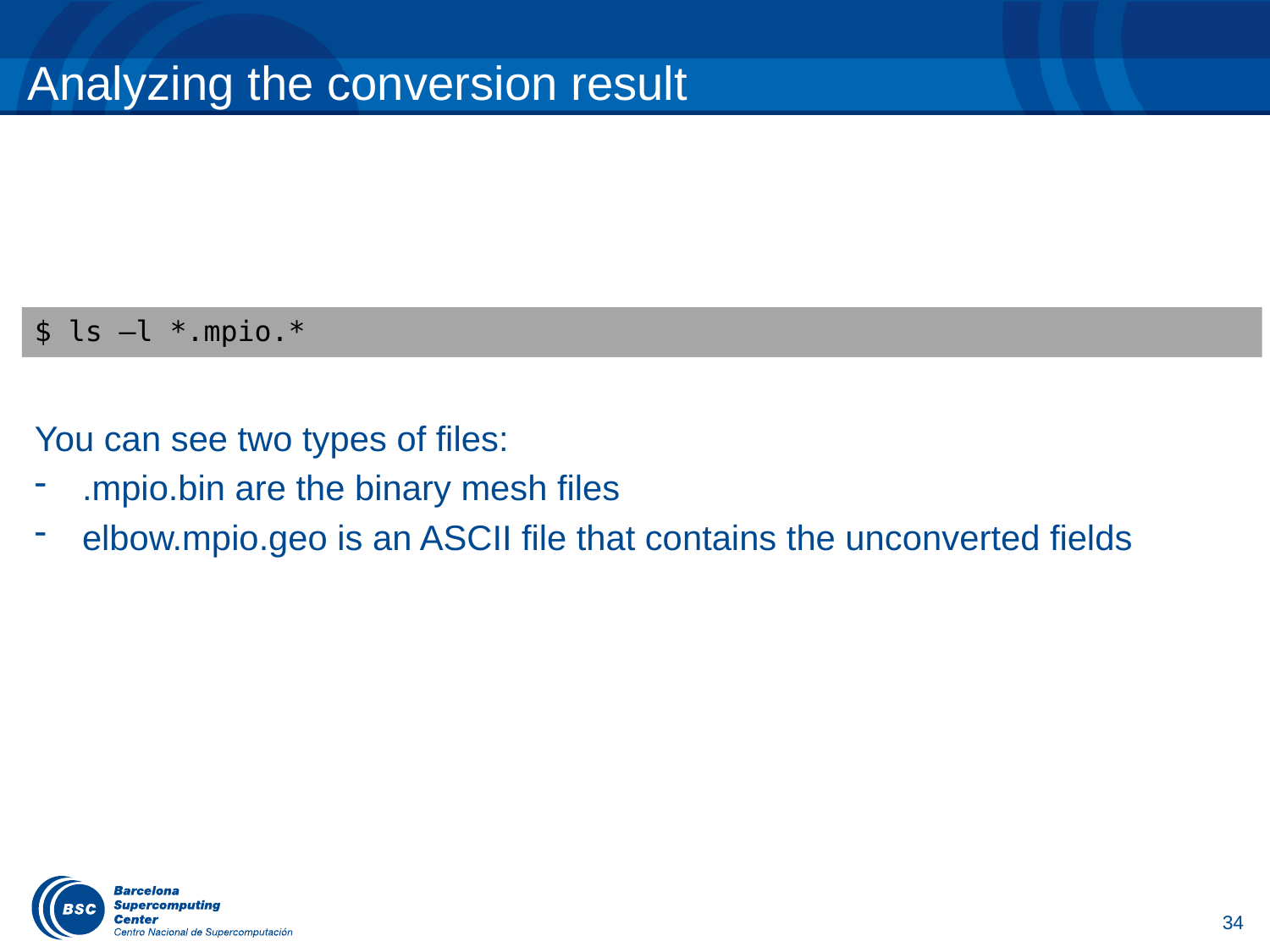

# Analyzing the conversion result
$ ls –l *.mpio.*

You can see two types of files:
.mpio.bin are the binary mesh files
elbow.mpio.geo is an ASCII file that contains the unconverted fields

34